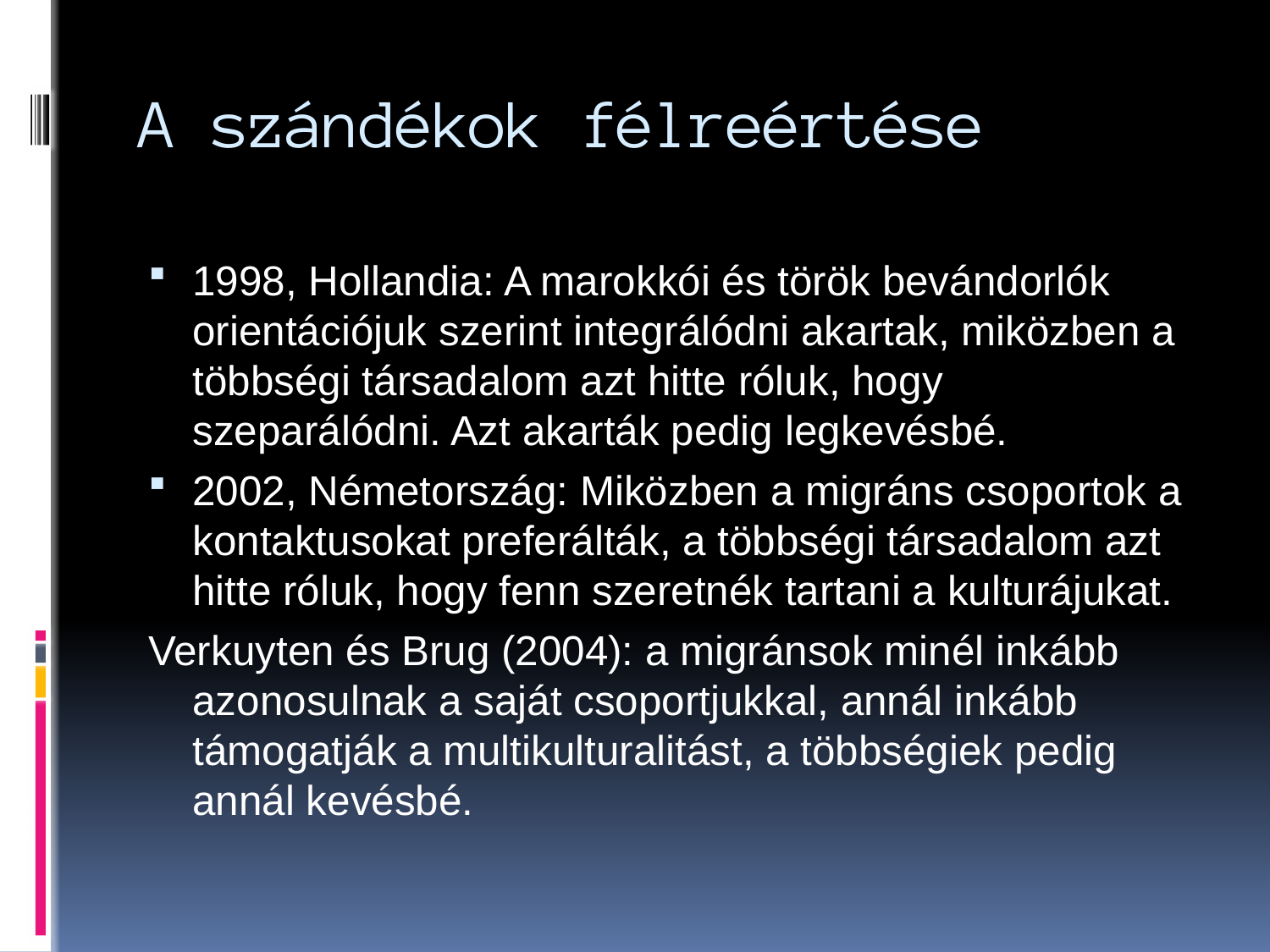

# A szándékok félreértése
1998, Hollandia: A marokkói és török bevándorlók orientációjuk szerint integrálódni akartak, miközben a többségi társadalom azt hitte róluk, hogy szeparálódni. Azt akarták pedig legkevésbé.
2002, Németország: Miközben a migráns csoportok a kontaktusokat preferálták, a többségi társadalom azt hitte róluk, hogy fenn szeretnék tartani a kulturájukat.
Verkuyten és Brug (2004): a migránsok minél inkább azonosulnak a saját csoportjukkal, annál inkább támogatják a multikulturalitást, a többségiek pedig annál kevésbé.